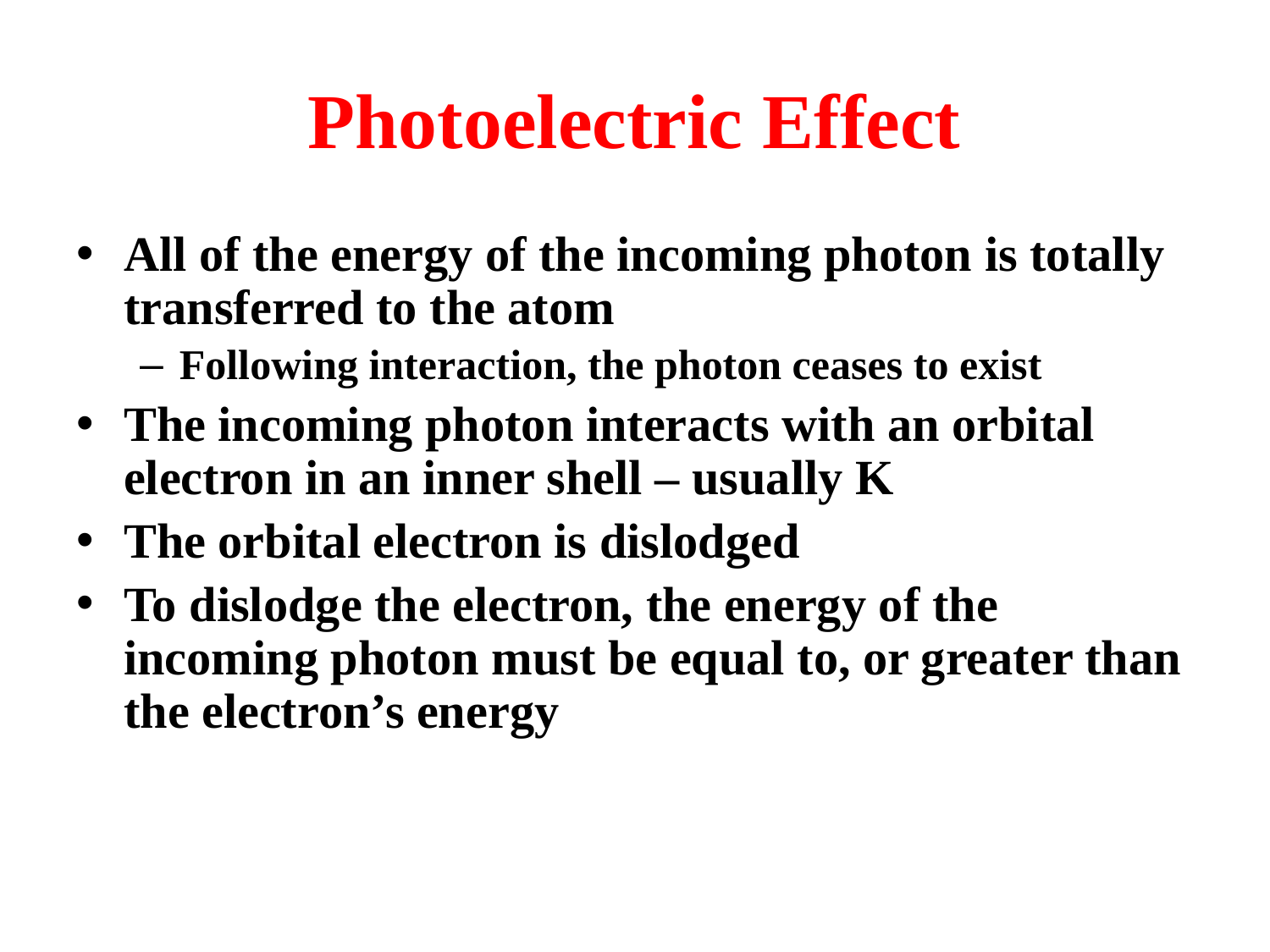

# Photoelectric Effect
All of the energy of the incoming photon is totally transferred to the atom
Following interaction, the photon ceases to exist
The incoming photon interacts with an orbital electron in an inner shell – usually K
The orbital electron is dislodged
To dislodge the electron, the energy of the incoming photon must be equal to, or greater than the electron’s energy